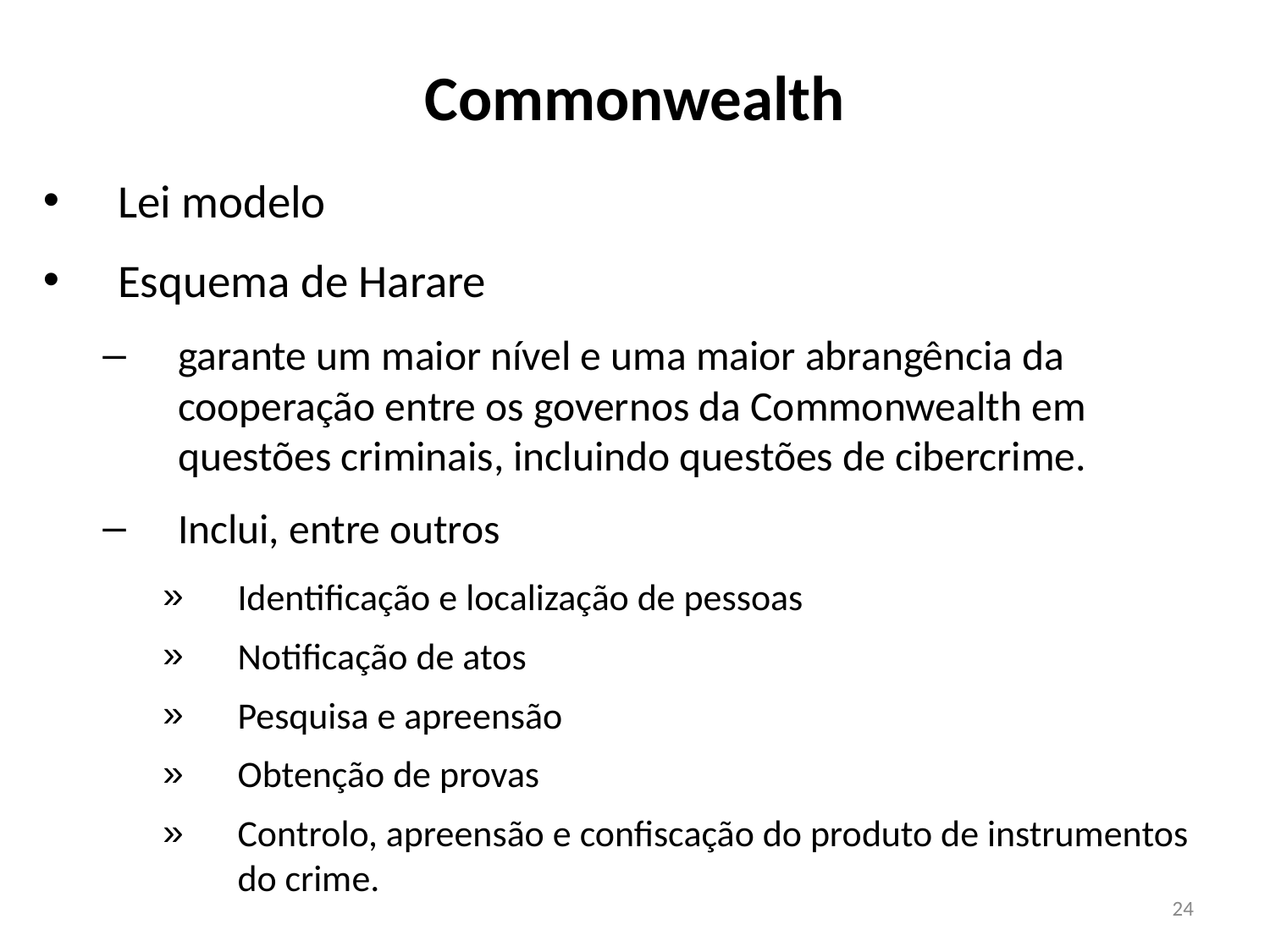

# Commonwealth
Lei modelo
Esquema de Harare
garante um maior nível e uma maior abrangência da cooperação entre os governos da Commonwealth em questões criminais, incluindo questões de cibercrime.
Inclui, entre outros
Identificação e localização de pessoas
Notificação de atos
Pesquisa e apreensão
Obtenção de provas
Controlo, apreensão e confiscação do produto de instrumentos do crime.

24